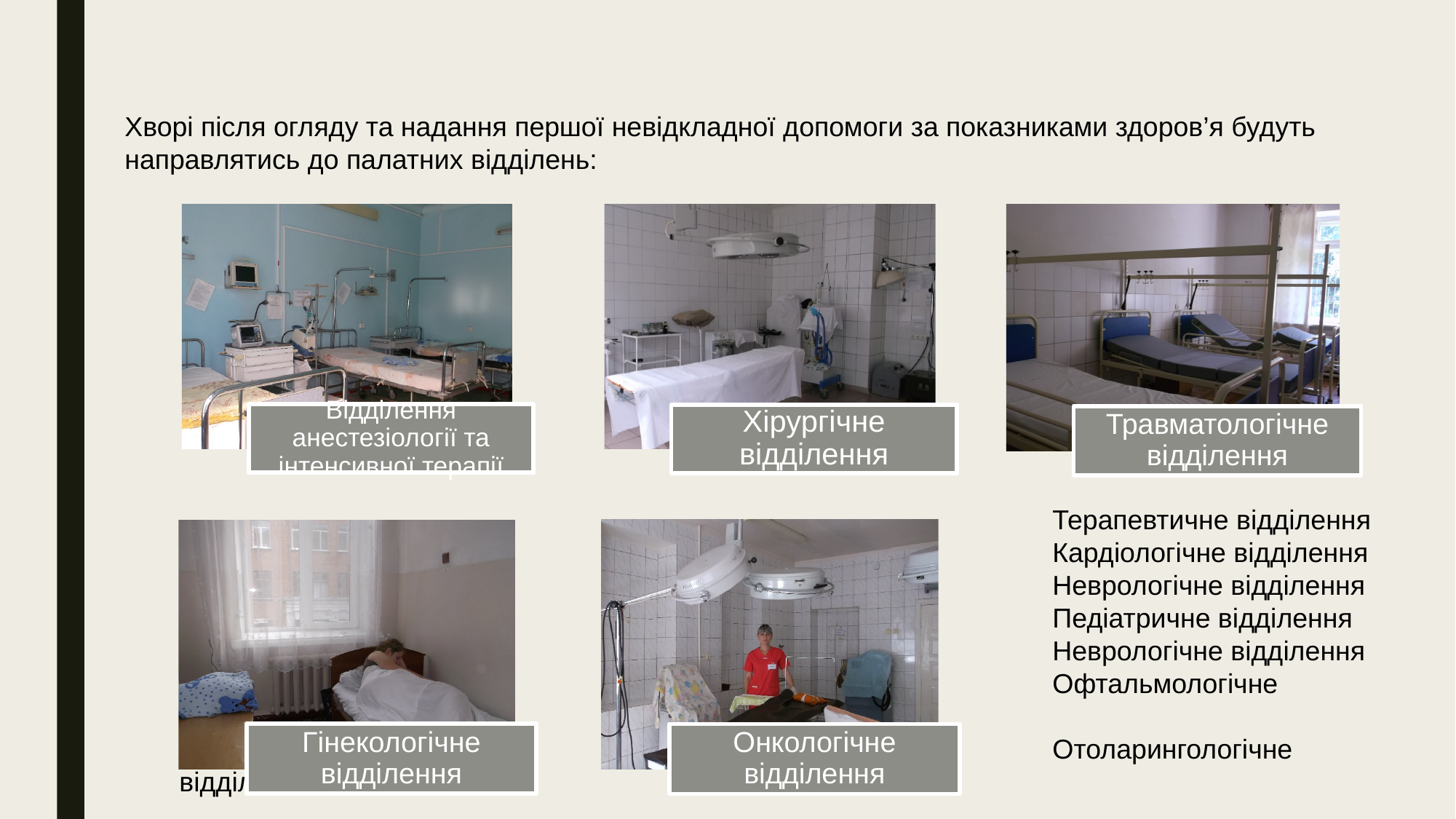

Хворі після огляду та надання першої невідкладної допомоги за показниками здоров’я будуть направлятись до палатних відділень:

																			Терапевтичне відділення
								Кардіологічне відділення
								Неврологічне відділення
								Педіатричне відділення
								Неврологічне відділення
								Офтальмологічне відділення
								Отоларингологічне відділення

Відділення анестезіології та інтенсивної терапії
Хірургічне відділення
Травматологічне відділення
Гінекологічне відділення
Онкологічне відділення